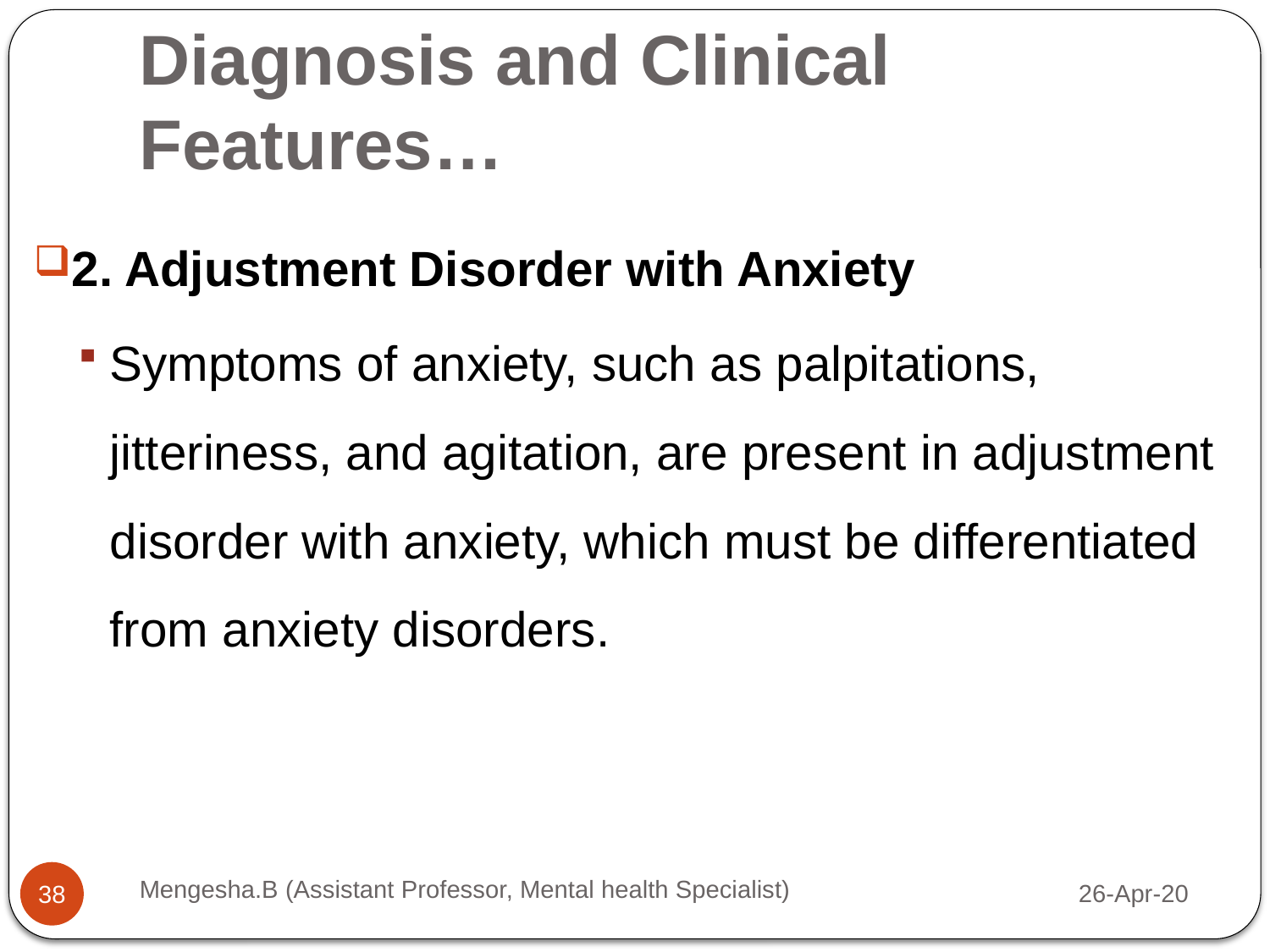

# Diagnosis and Clinical Features…
2. Adjustment Disorder with Anxiety
Symptoms of anxiety, such as palpitations, jitteriness, and agitation, are present in adjustment disorder with anxiety, which must be differentiated from anxiety disorders.

Mengesha.B (Assistant Professor, Mental health Specialist)
26-Apr-20
38